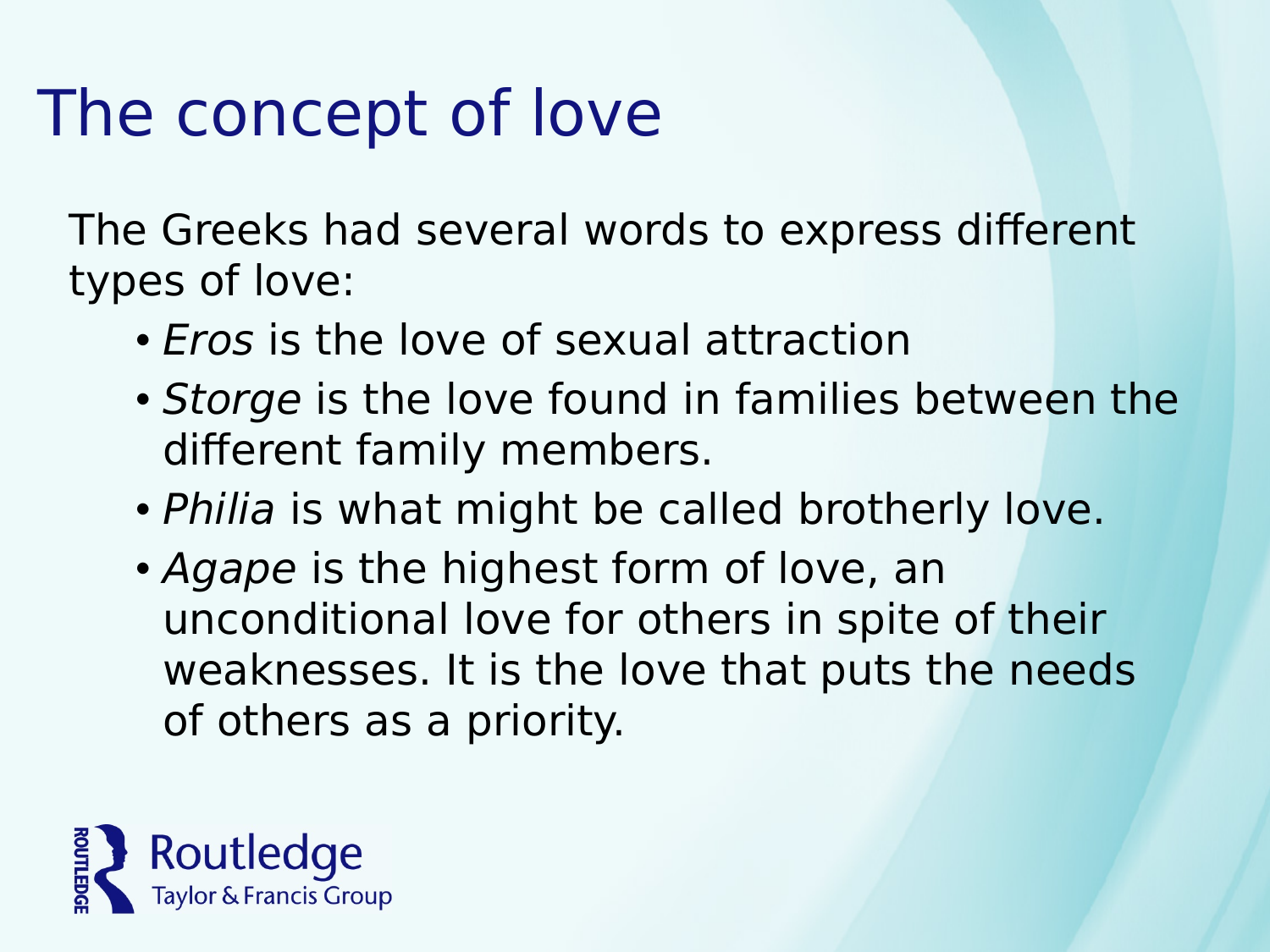

# The concept of love
The Greeks had several words to express different types of love:
Eros is the love of sexual attraction
Storge is the love found in families between the different family members.
Philia is what might be called brotherly love.
Agape is the highest form of love, an unconditional love for others in spite of their weaknesses. It is the love that puts the needs of others as a priority.